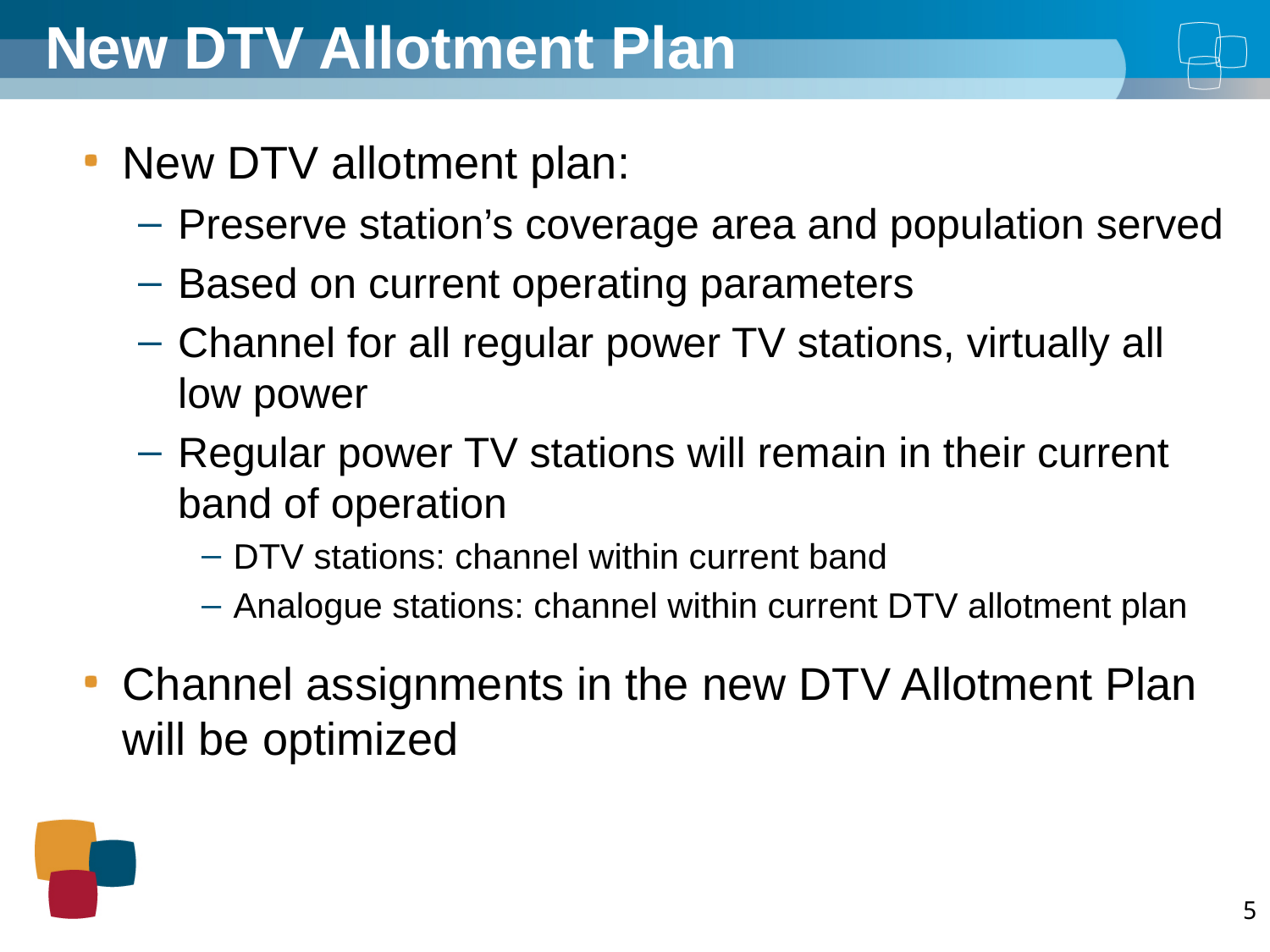

New DTV Allotment Plan
New DTV allotment plan:
Preserve station’s coverage area and population served
Based on current operating parameters
Channel for all regular power TV stations, virtually all low power
Regular power TV stations will remain in their current band of operation
DTV stations: channel within current band
Analogue stations: channel within current DTV allotment plan

Channel assignments in the new DTV Allotment Plan will be optimized